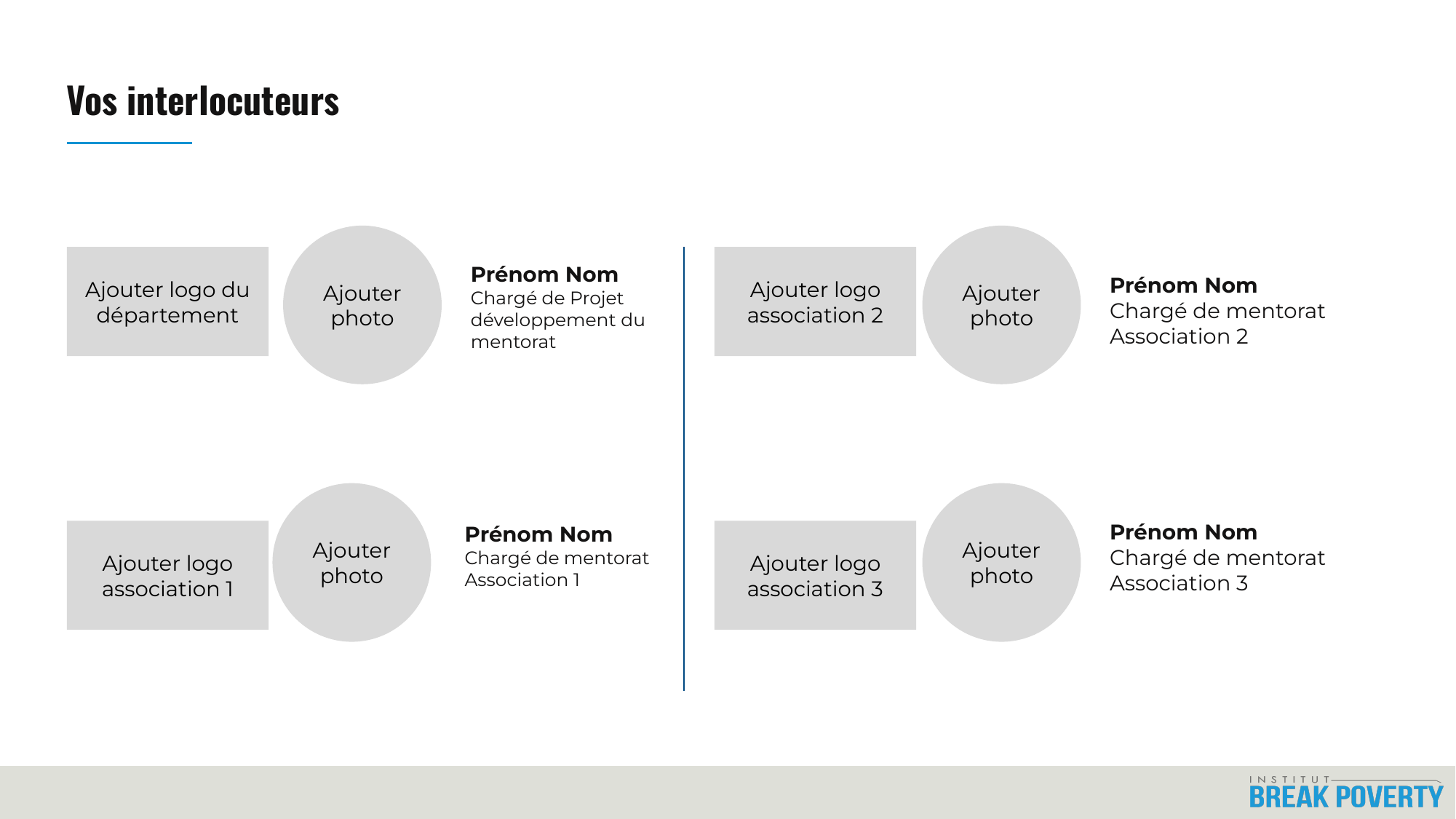

# Vos interlocuteurs
Ajouter photo
Ajouter photo
Ajouter logo du département
Ajouter logo association 2
Prénom Nom
Chargé de Projet
développement du mentorat
Prénom Nom
Chargé de mentorat
Association 2
Ajouter photo
Ajouter photo
Prénom Nom
Chargé de mentorat
Association 3
Ajouter logo association 1
Prénom Nom
Chargé de mentorat
Association 1
Ajouter logo association 3